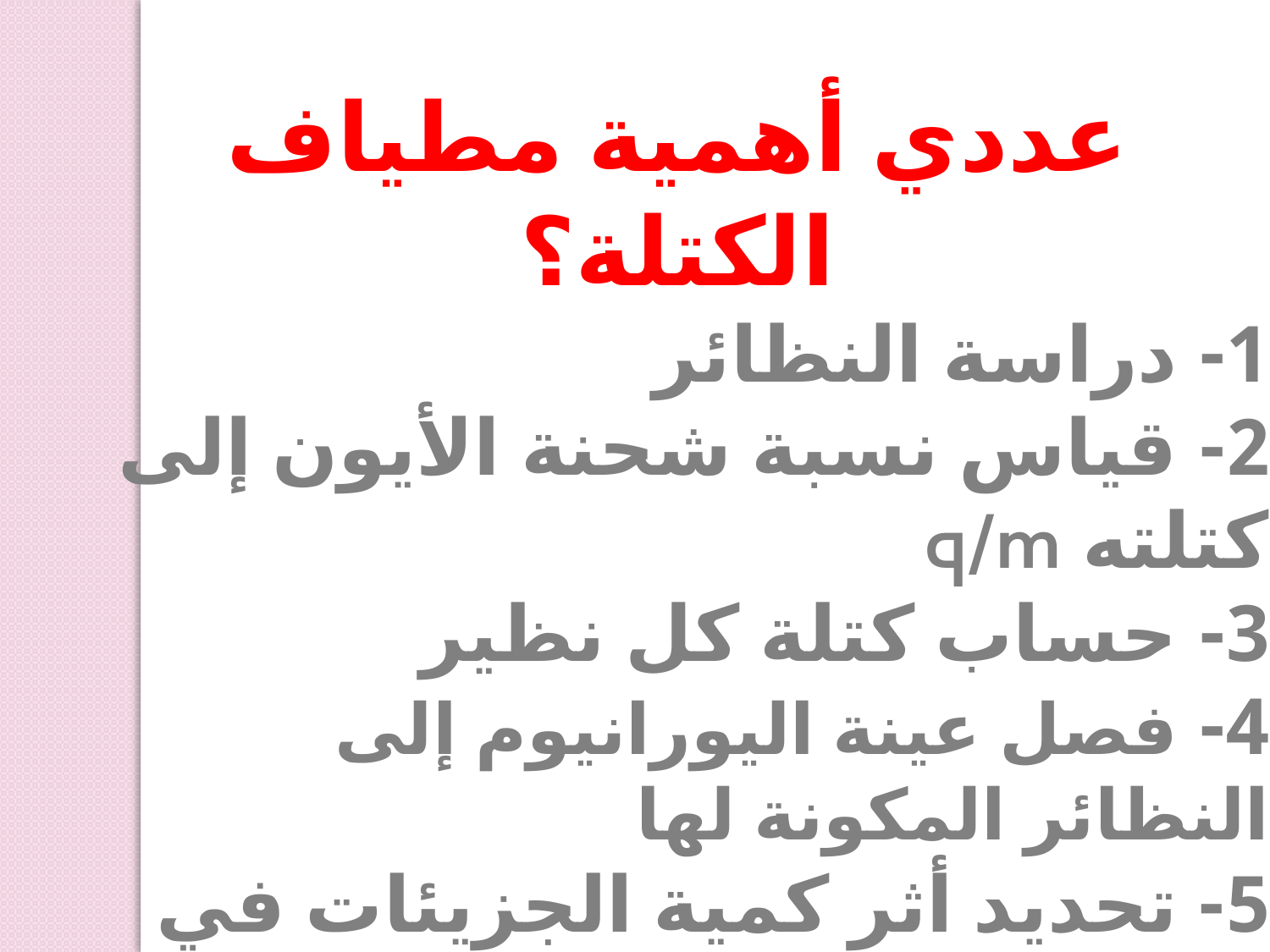

عددي أهمية مطياف الكتلة؟
1- دراسة النظائر
2- قياس نسبة شحنة الأيون إلى كتلته q/m
3- حساب كتلة كل نظير
4- فصل عينة اليورانيوم إلى النظائر المكونة لها
5- تحديد أثر كمية الجزيئات في عينة ما